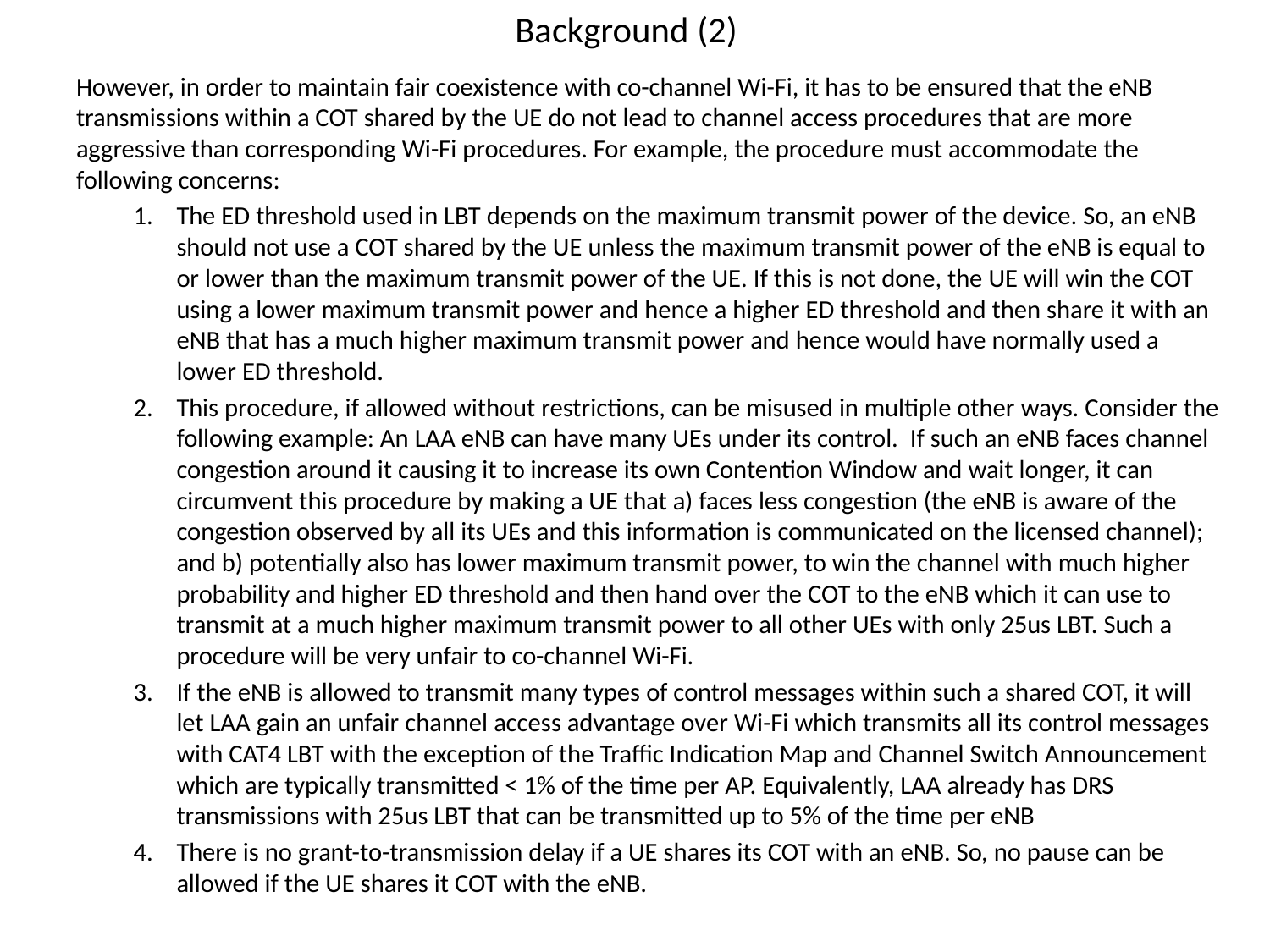

# Background (2)

However, in order to maintain fair coexistence with co-channel Wi-Fi, it has to be ensured that the eNB transmissions within a COT shared by the UE do not lead to channel access procedures that are more aggressive than corresponding Wi-Fi procedures. For example, the procedure must accommodate the following concerns:
The ED threshold used in LBT depends on the maximum transmit power of the device. So, an eNB should not use a COT shared by the UE unless the maximum transmit power of the eNB is equal to or lower than the maximum transmit power of the UE. If this is not done, the UE will win the COT using a lower maximum transmit power and hence a higher ED threshold and then share it with an eNB that has a much higher maximum transmit power and hence would have normally used a lower ED threshold.
This procedure, if allowed without restrictions, can be misused in multiple other ways. Consider the following example: An LAA eNB can have many UEs under its control.  If such an eNB faces channel congestion around it causing it to increase its own Contention Window and wait longer, it can circumvent this procedure by making a UE that a) faces less congestion (the eNB is aware of the congestion observed by all its UEs and this information is communicated on the licensed channel); and b) potentially also has lower maximum transmit power, to win the channel with much higher probability and higher ED threshold and then hand over the COT to the eNB which it can use to transmit at a much higher maximum transmit power to all other UEs with only 25us LBT. Such a procedure will be very unfair to co-channel Wi-Fi.
If the eNB is allowed to transmit many types of control messages within such a shared COT, it will let LAA gain an unfair channel access advantage over Wi-Fi which transmits all its control messages with CAT4 LBT with the exception of the Traffic Indication Map and Channel Switch Announcement which are typically transmitted < 1% of the time per AP. Equivalently, LAA already has DRS transmissions with 25us LBT that can be transmitted up to 5% of the time per eNB
There is no grant-to-transmission delay if a UE shares its COT with an eNB. So, no pause can be allowed if the UE shares it COT with the eNB.